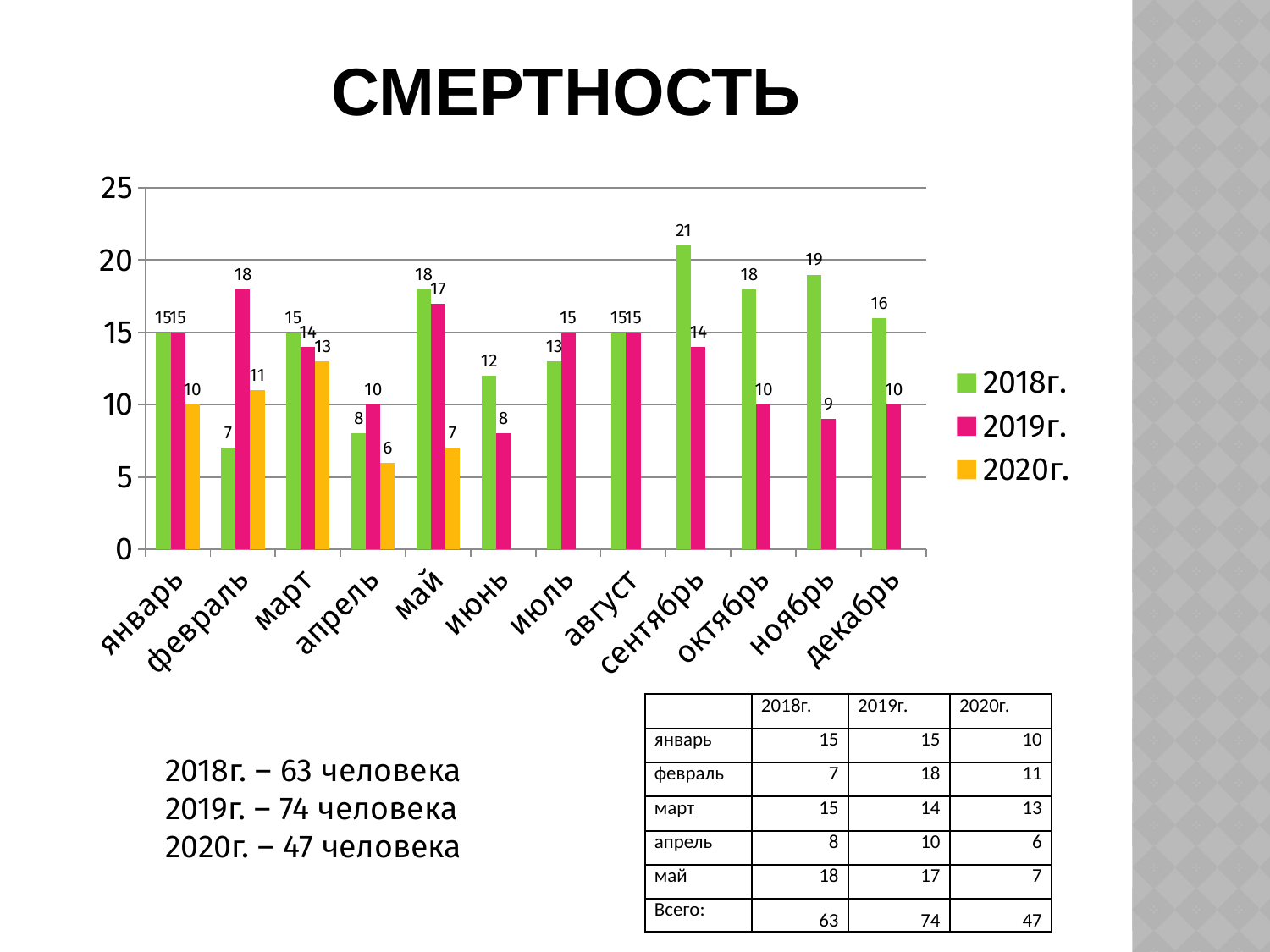

# Смертность

### Chart

| Category | 2018г. | 2019г. | 2020г. |
|---|---|---|---|
| январь | 15.0 | 15.0 | 10.0 |
| февраль | 7.0 | 18.0 | 11.0 |
| март | 15.0 | 14.0 | 13.0 |
| апрель | 8.0 | 10.0 | 6.0 |
| май | 18.0 | 17.0 | 7.0 |
| июнь | 12.0 | 8.0 | None |
| июль | 13.0 | 15.0 | None |
| август | 15.0 | 15.0 | None |
| сентябрь | 21.0 | 14.0 | None |
| октябрь | 18.0 | 10.0 | None |
| ноябрь | 19.0 | 9.0 | None |
| декабрь | 16.0 | 10.0 | None |

|  | 2018г. | 2019г. | 2020г. |
| --- | --- | --- | --- |
| январь | 15 | 15 | 10 |
| февраль | 7 | 18 | 11 |
| март | 15 | 14 | 13 |
| апрель | 8 | 10 | 6 |
| май | 18 | 17 | 7 |
| Всего: | 63 | 74 | 47 |

2018г. – 63 человека
2019г. – 74 человека
2020г. – 47 человека